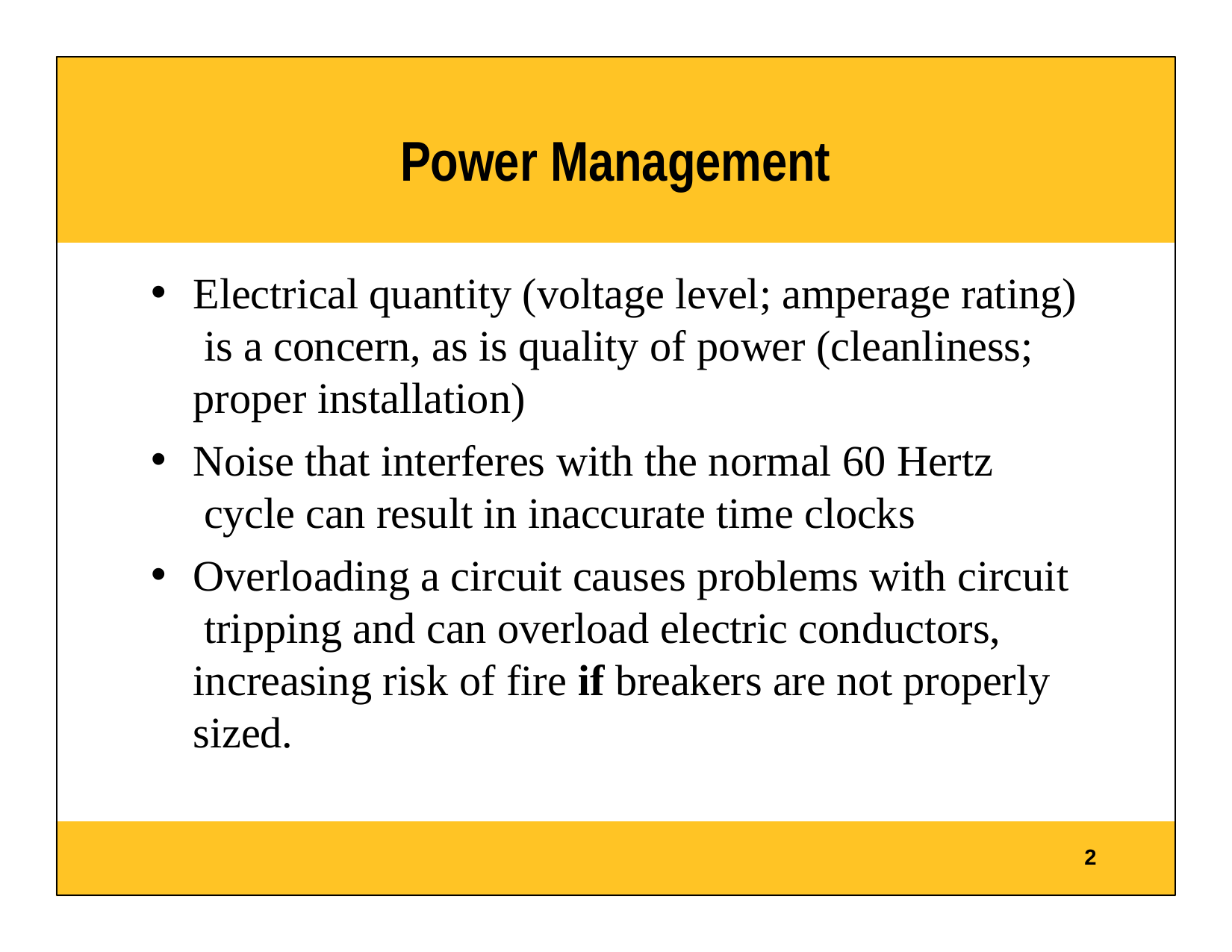

# Power Management
Electrical quantity (voltage level; amperage rating)  is a concern, as is quality of power (cleanliness;  proper installation)
Noise that interferes with the normal 60 Hertz  cycle can result in inaccurate time clocks
Overloading a circuit causes problems with circuit  tripping and can overload electric conductors,  increasing risk of fire if breakers are not properly  sized.
2